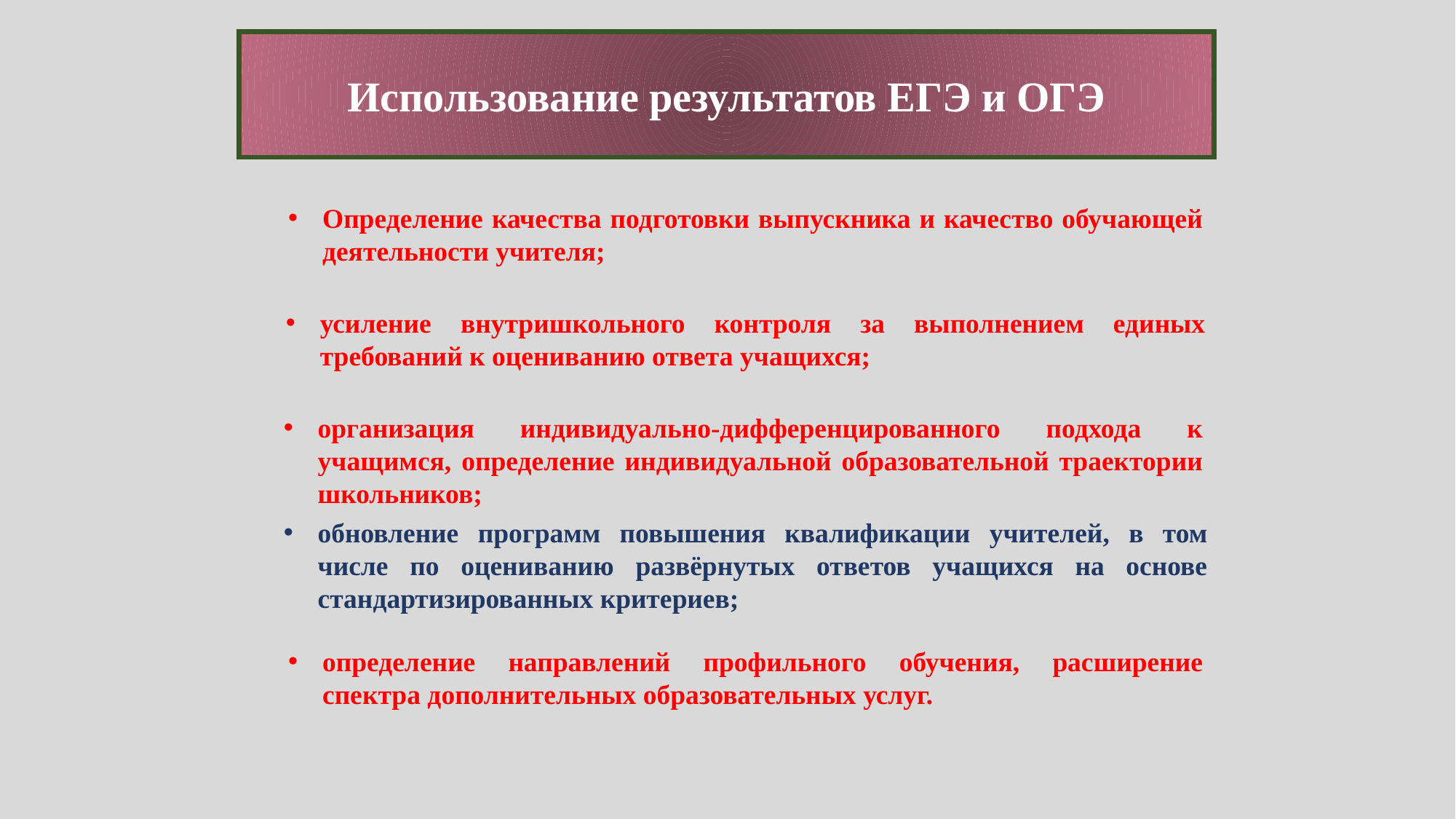

Использование результатов ЕГЭ и ОГЭ
Определение качества подготовки выпускника и качество обучающей деятельности учителя;
усиление внутришкольного контроля за выполнением единых требований к оцениванию ответа учащихся;
организация индивидуально-дифференцированного подхода к учащимся, определение индивидуальной образовательной траектории школьников;
обновление программ повышения квалификации учителей, в том числе по оцениванию развёрнутых ответов учащихся на основе стандартизированных критериев;
определение направлений профильного обучения, расширение спектра дополнительных образовательных услуг.